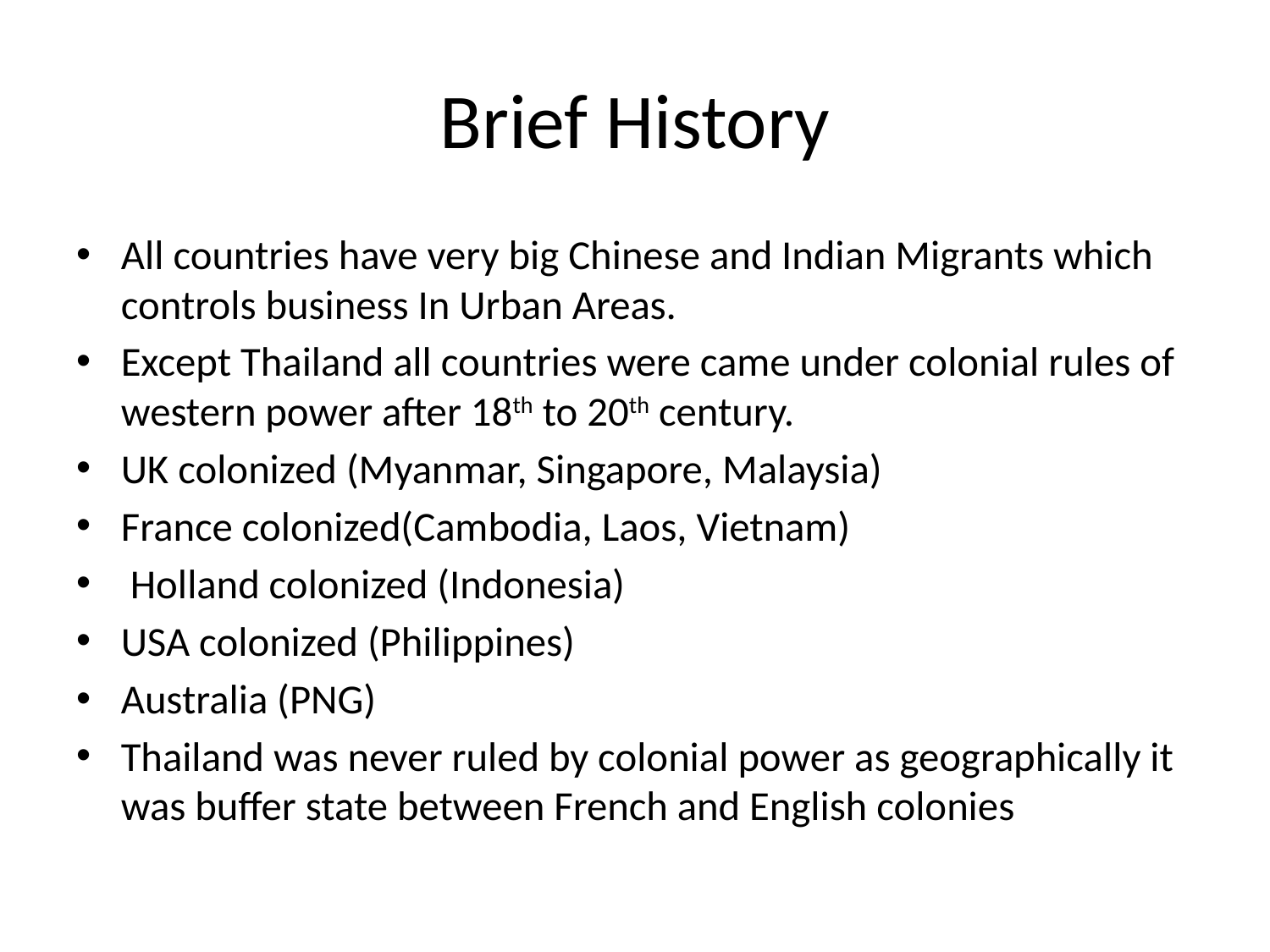

# Brief History
All countries have very big Chinese and Indian Migrants which controls business In Urban Areas.
Except Thailand all countries were came under colonial rules of western power after 18th to 20th century.
UK colonized (Myanmar, Singapore, Malaysia)
France colonized(Cambodia, Laos, Vietnam)
 Holland colonized (Indonesia)
USA colonized (Philippines)
Australia (PNG)
Thailand was never ruled by colonial power as geographically it was buffer state between French and English colonies